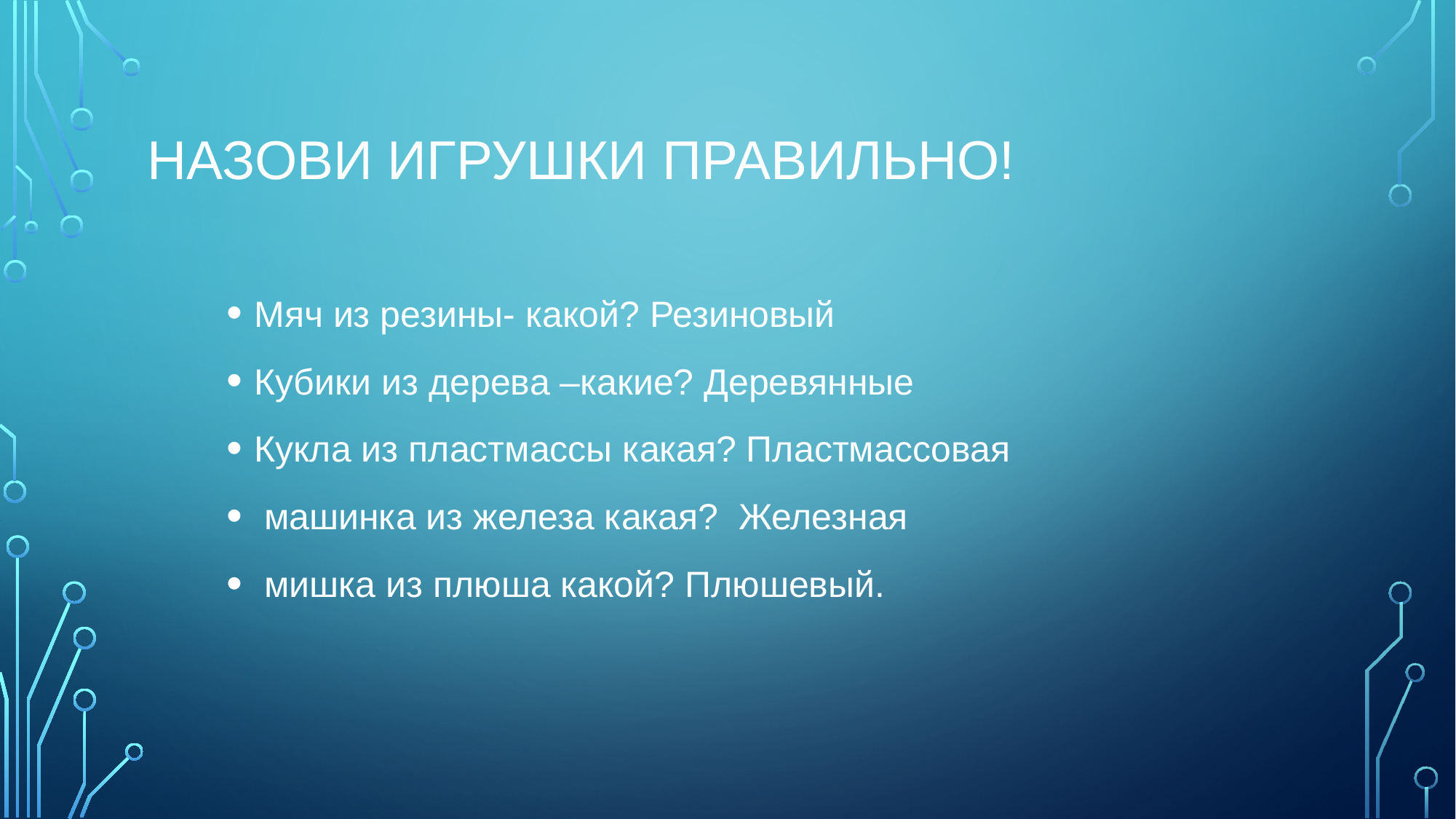

# Назови игрушки правильно!
Мяч из резины- какой? Резиновый
Кубики из дерева –какие? Деревянные
Кукла из пластмассы какая? Пластмассовая
 машинка из железа какая?  Железная
 мишка из плюша какой? Плюшевый.